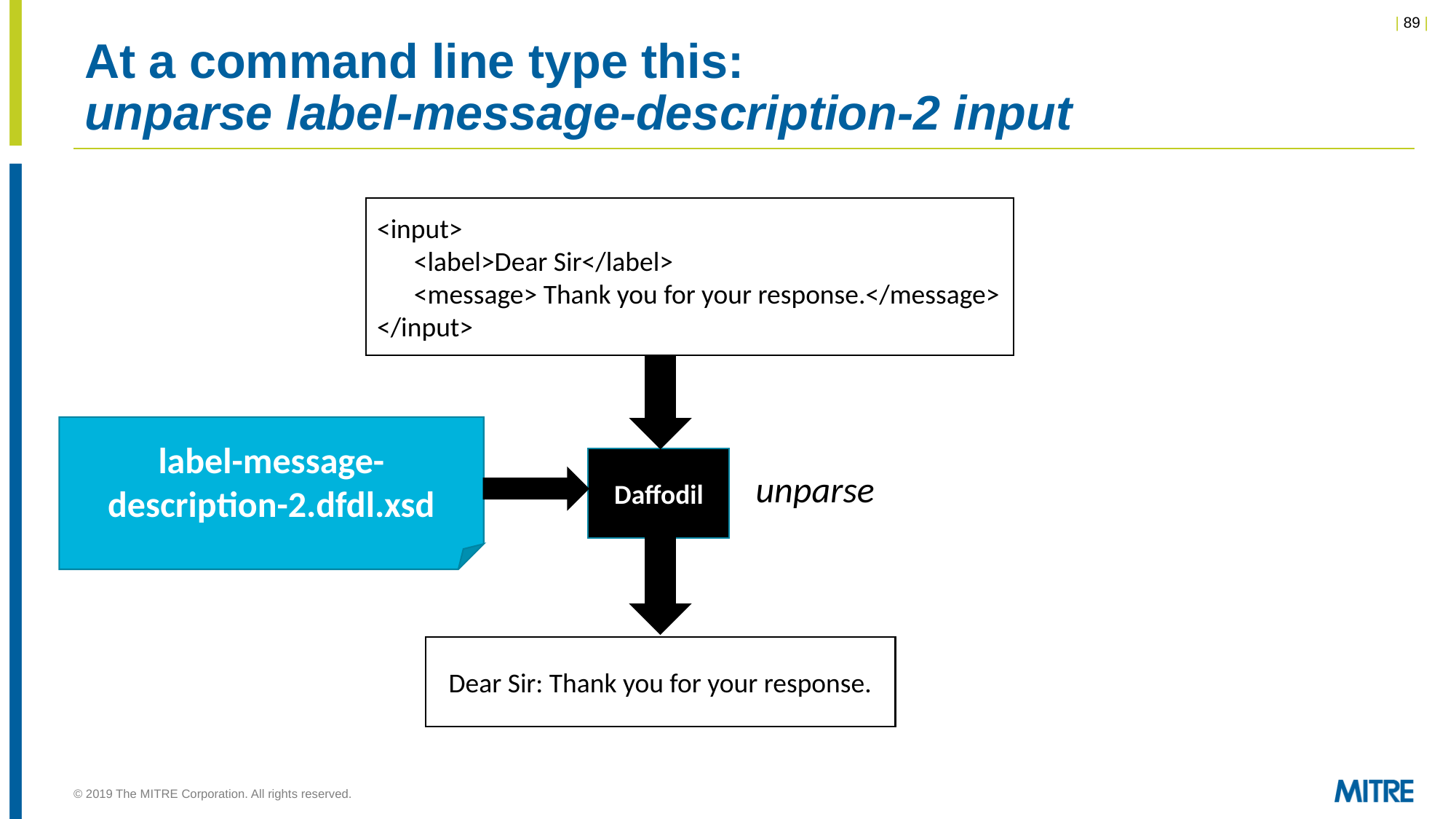

# At a command line type this: unparse label-message-description-2 input
<input>
      <label>Dear Sir</label>
      <message> Thank you for your response.</message>
</input>

label-message-description-2.dfdl.xsd
Daffodil
unparse

Dear Sir: Thank you for your response.
© 2019 The MITRE Corporation. All rights reserved.